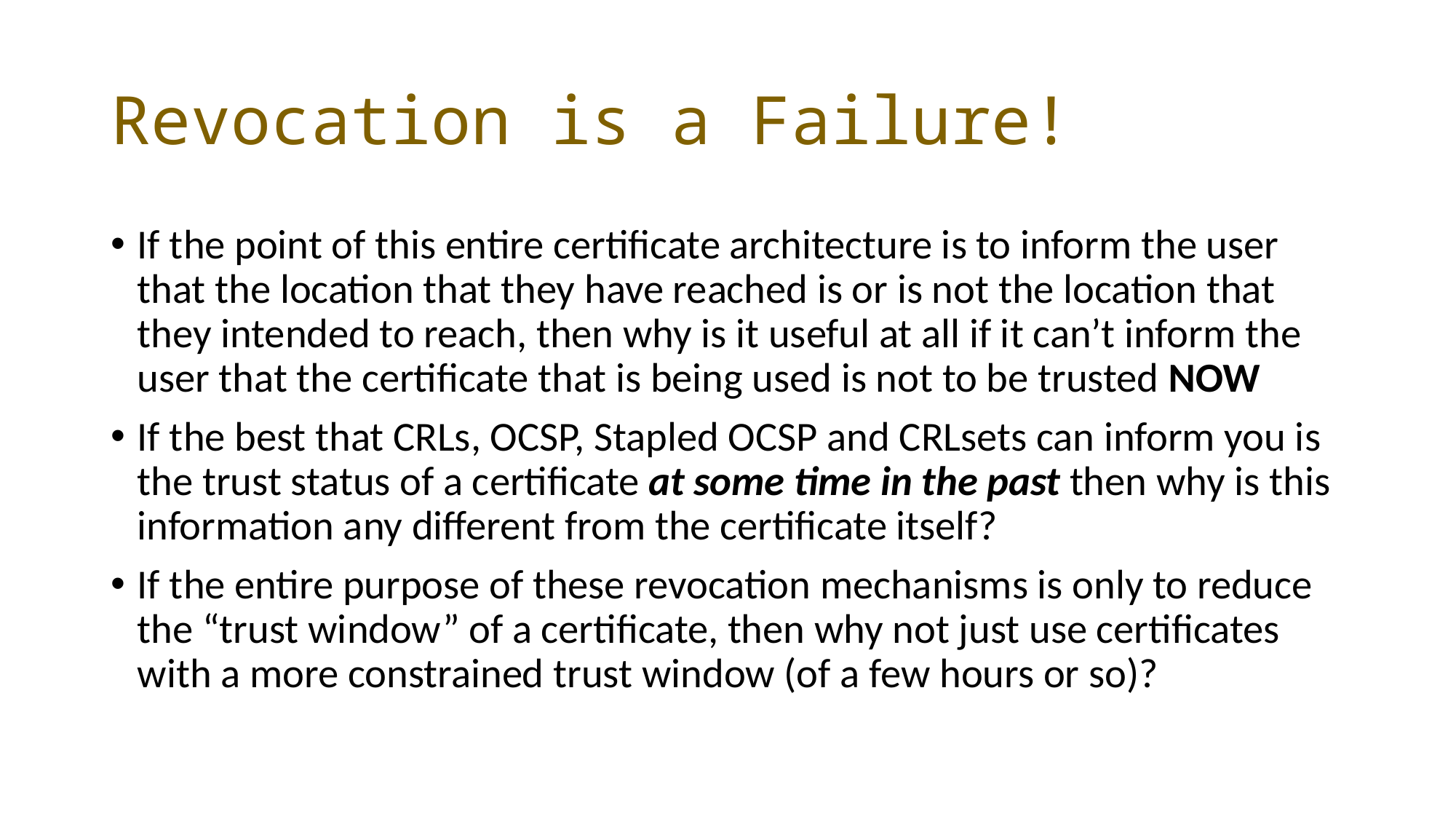

# Revocation is a Failure!
If the point of this entire certificate architecture is to inform the user that the location that they have reached is or is not the location that they intended to reach, then why is it useful at all if it can’t inform the user that the certificate that is being used is not to be trusted NOW
If the best that CRLs, OCSP, Stapled OCSP and CRLsets can inform you is the trust status of a certificate at some time in the past then why is this information any different from the certificate itself?
If the entire purpose of these revocation mechanisms is only to reduce the “trust window” of a certificate, then why not just use certificates with a more constrained trust window (of a few hours or so)?